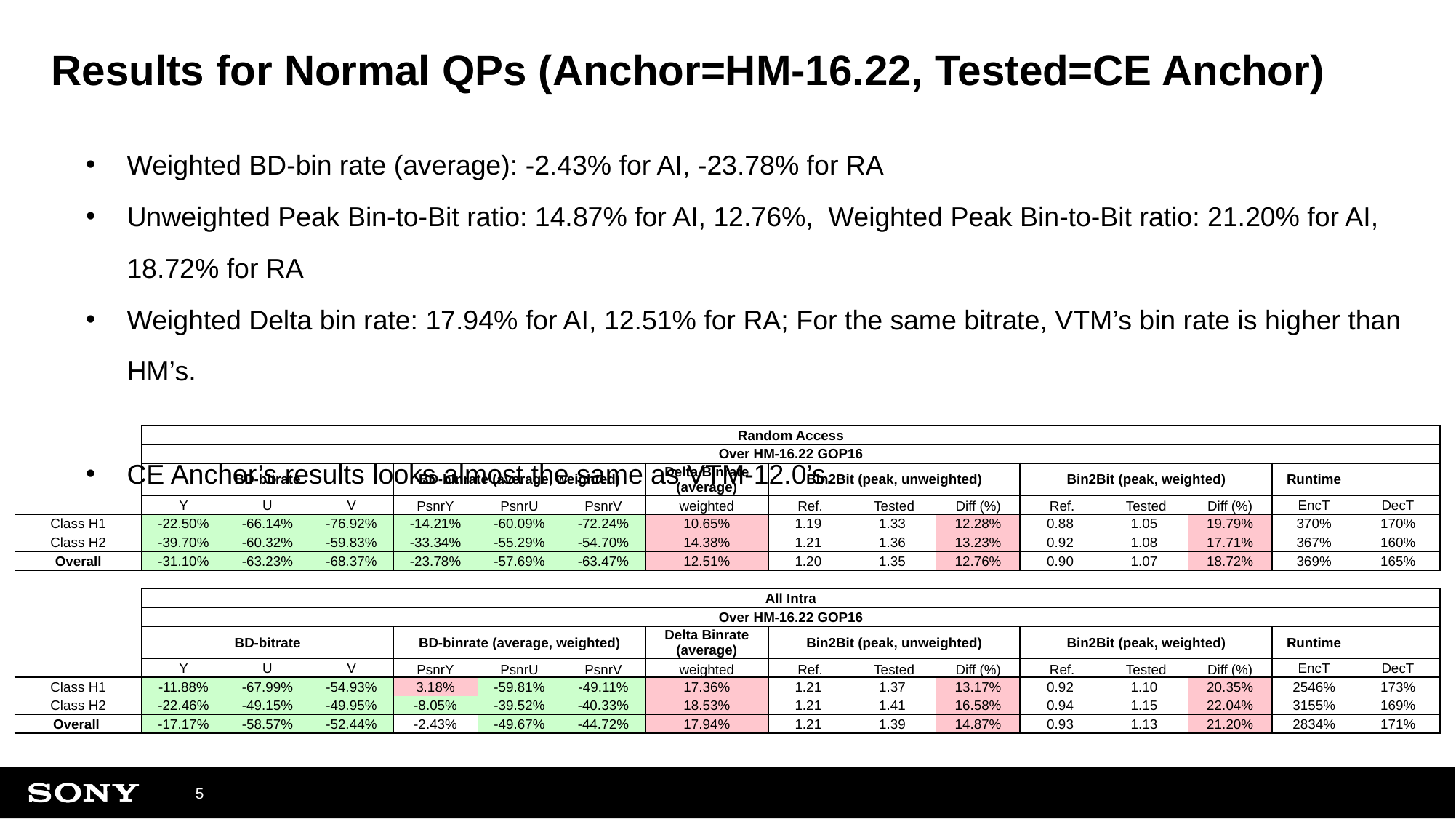

# Results for Normal QPs (Anchor=HM-16.22, Tested=CE Anchor)
Weighted BD-bin rate (average): -2.43% for AI, -23.78% for RA
Unweighted Peak Bin-to-Bit ratio: 14.87% for AI, 12.76%,  Weighted Peak Bin-to-Bit ratio: 21.20% for AI, 18.72% for RA
Weighted Delta bin rate: 17.94% for AI, 12.51% for RA; For the same bitrate, VTM’s bin rate is higher than HM’s.

CE Anchor’s results looks almost the same as VTM-12.0’s.
|  | Random Access |  |  |  |  |  |  |  |  |  |  |  |  |  |  |
| --- | --- | --- | --- | --- | --- | --- | --- | --- | --- | --- | --- | --- | --- | --- | --- |
|  | Over HM-16.22 GOP16 |  |  |  |  |  |  |  |  |  |  |  |  |  |  |
|  | BD-bitrate |  |  | BD-binrate (average, weighted) |  |  | Delta Binrate (average) | Bin2Bit (peak, unweighted) |  |  | Bin2Bit (peak, weighted) |  |  | Runtime |  |
|  | Y | U | V | PsnrY | PsnrU | PsnrV | weighted | Ref. | Tested | Diff (%) | Ref. | Tested | Diff (%) | EncT | DecT |
| Class H1 | -22.50% | -66.14% | -76.92% | -14.21% | -60.09% | -72.24% | 10.65% | 1.19 | 1.33 | 12.28% | 0.88 | 1.05 | 19.79% | 370% | 170% |
| Class H2 | -39.70% | -60.32% | -59.83% | -33.34% | -55.29% | -54.70% | 14.38% | 1.21 | 1.36 | 13.23% | 0.92 | 1.08 | 17.71% | 367% | 160% |
| Overall | -31.10% | -63.23% | -68.37% | -23.78% | -57.69% | -63.47% | 12.51% | 1.20 | 1.35 | 12.76% | 0.90 | 1.07 | 18.72% | 369% | 165% |
|  |  |  |  |  |  |  |  |  |  |  |  |  |  |  |  |
|  | All Intra |  |  |  |  |  |  |  |  |  |  |  |  |  |  |
|  | Over HM-16.22 GOP16 |  |  |  |  |  |  |  |  |  |  |  |  |  |  |
|  | BD-bitrate |  |  | BD-binrate (average, weighted) |  |  | Delta Binrate (average) | Bin2Bit (peak, unweighted) |  |  | Bin2Bit (peak, weighted) |  |  | Runtime |  |
|  | Y | U | V | PsnrY | PsnrU | PsnrV | weighted | Ref. | Tested | Diff (%) | Ref. | Tested | Diff (%) | EncT | DecT |
| Class H1 | -11.88% | -67.99% | -54.93% | 3.18% | -59.81% | -49.11% | 17.36% | 1.21 | 1.37 | 13.17% | 0.92 | 1.10 | 20.35% | 2546% | 173% |
| Class H2 | -22.46% | -49.15% | -49.95% | -8.05% | -39.52% | -40.33% | 18.53% | 1.21 | 1.41 | 16.58% | 0.94 | 1.15 | 22.04% | 3155% | 169% |
| Overall | -17.17% | -58.57% | -52.44% | -2.43% | -49.67% | -44.72% | 17.94% | 1.21 | 1.39 | 14.87% | 0.93 | 1.13 | 21.20% | 2834% | 171% |